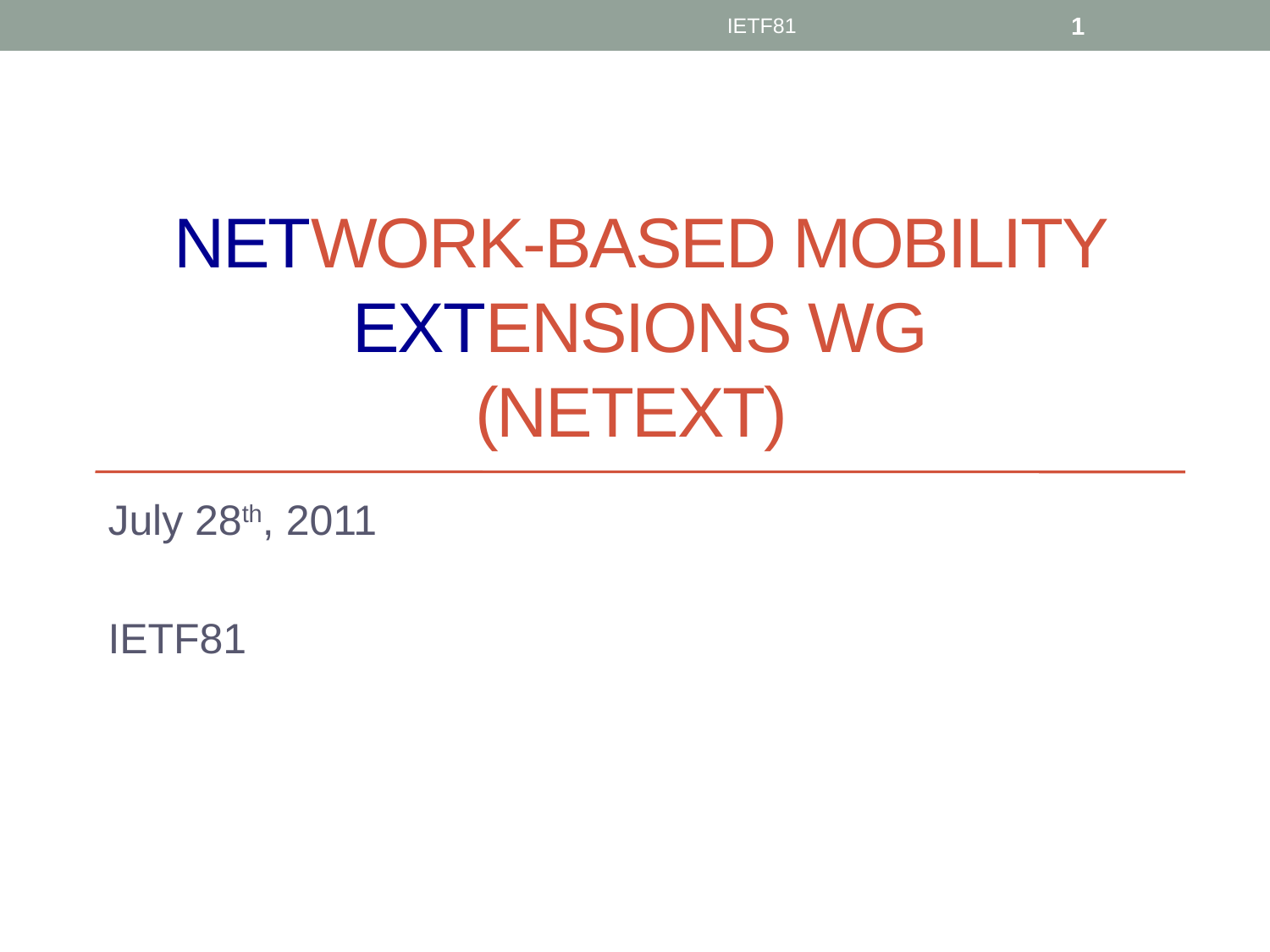

IETF81
1
# Network-based Mobility Extensions WG (NetExt)
July 28th, 2011

IETF81